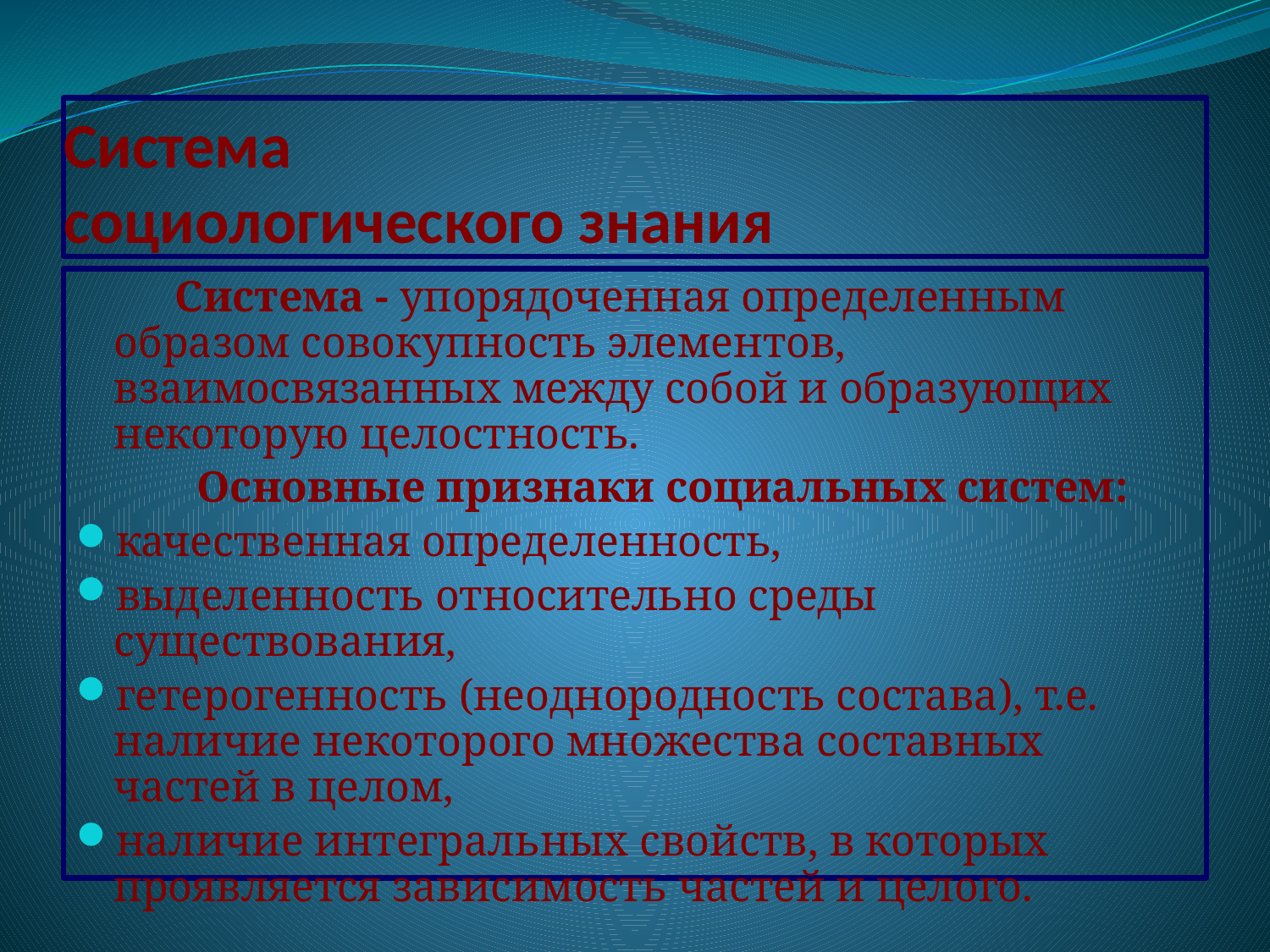

# Система социологического знания
         Система - упорядоченная определенным образом совокупность элементов, взаимосвязанных между собой и образующих некоторую целостность.
           Основные признаки социальных систем:
качественная определенность,
выделенность относительно среды существования,
гетерогенность (неоднородность состава), т.е. наличие некоторого множества составных частей в целом,
наличие интегральных свойств, в которых проявляется зависимость частей и целого.